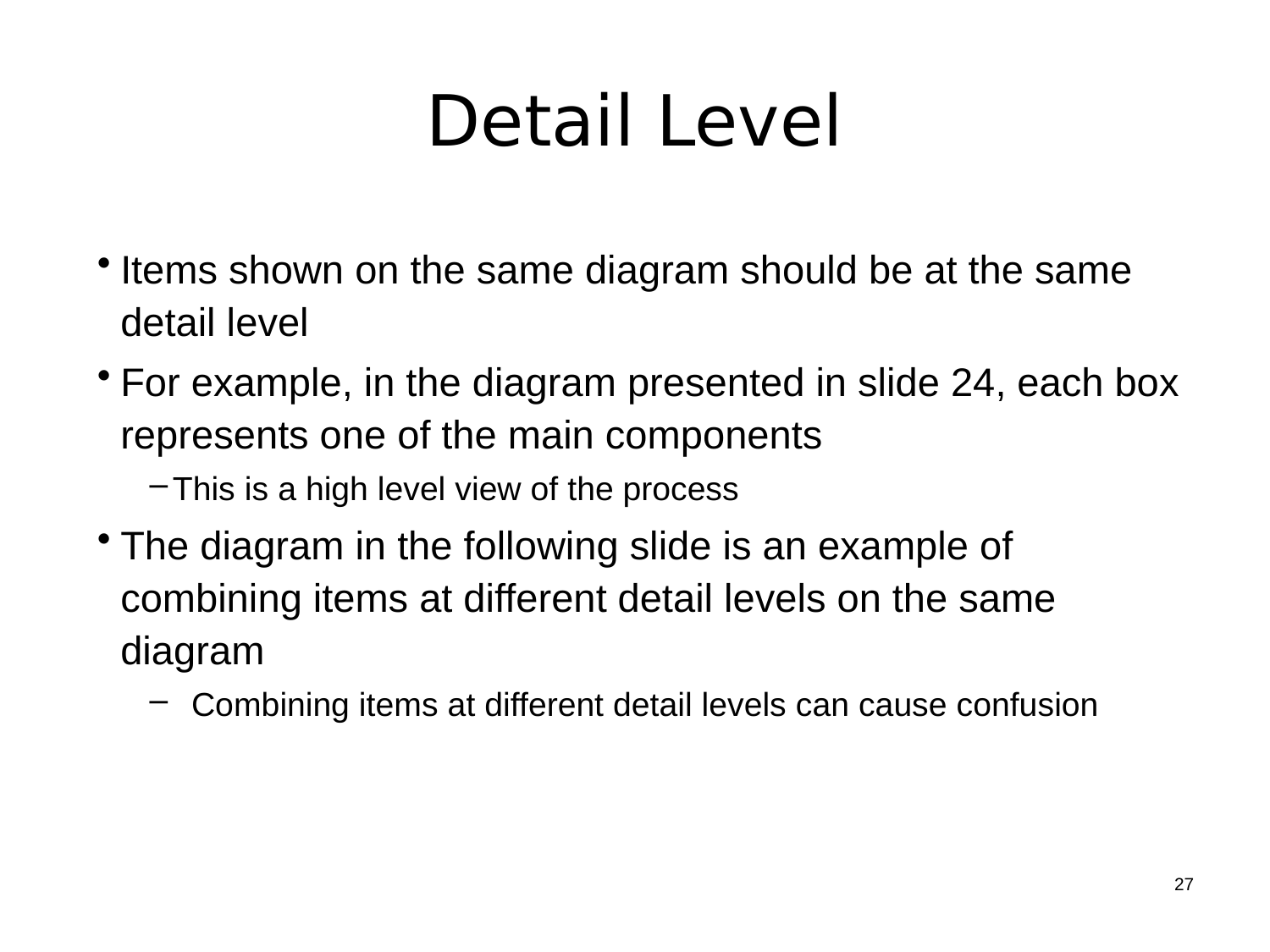

# Detail Level
Items shown on the same diagram should be at the same detail level
For example, in the diagram presented in slide 24, each box represents one of the main components
This is a high level view of the process
The diagram in the following slide is an example of combining items at different detail levels on the same diagram
  Combining items at different detail levels can cause confusion
27